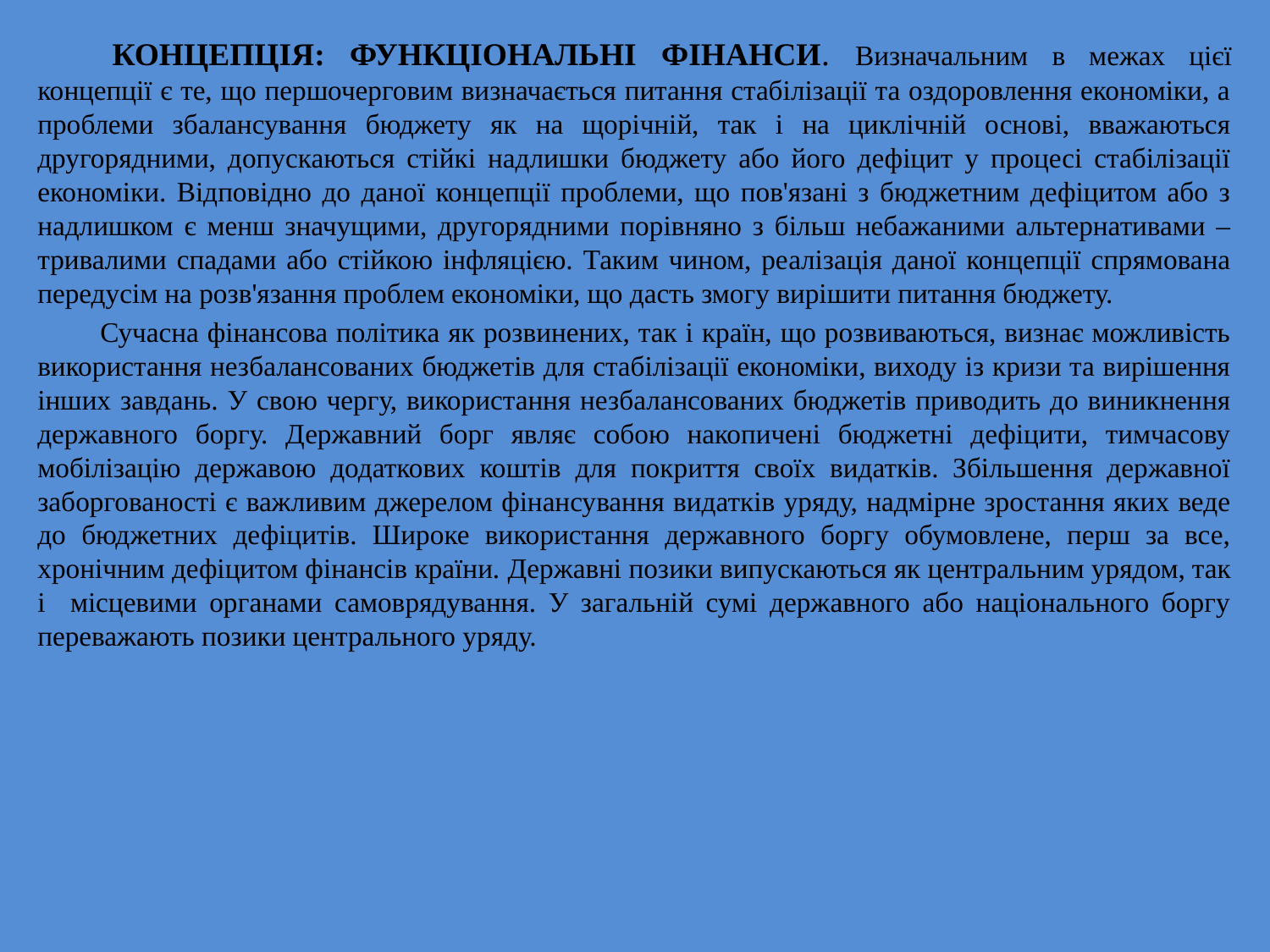

КОНЦЕПЦІЯ: ФУНКЦІОНАЛЬНІ ФІНАНСИ. Визначальним в межах цієї концепції є те, що першочерговим визначається питання стабілізації та оздоровлення економіки, а проблеми збалансування бюджету як на щорічній, так і на циклічній основі, вважаються другорядними, допускаються стійкі надлишки бюджету або його дефіцит у процесі стабілізації економіки. Відповідно до даної концепції проблеми, що пов'язані з бюджетним дефіцитом або з надлишком є менш значущими, другорядними порівняно з більш небажаними альтернативами – тривалими спадами або стійкою інфляцією. Таким чином, реалізація даної концепції спрямована передусім на розв'язання проблем економіки, що дасть змогу вирішити питання бюджету.
Сучасна фінансова політика як розвинених, так і країн, що розвиваються, визнає можливість використання незбалансованих бюджетів для стабілізації економіки, виходу із кризи та вирішення інших завдань. У свою чергу, використання незбалансованих бюджетів приводить до виникнення державного боргу. Державний борг являє собою накопичені бюджетні дефіцити, тимчасову мобілізацію державою додаткових коштів для покриття своїх видатків. Збільшення державної заборгованості є важливим джерелом фінансування видатків уряду, надмірне зростання яких веде до бюджетних дефіцитів. Широке використання державного боргу обумовлене, перш за все, хронічним дефіцитом фінансів країни. Державні позики випускаються як центральним урядом, так і  місцевими органами самоврядування. У загальній сумі державного або національного боргу переважають позики центрального уряду.